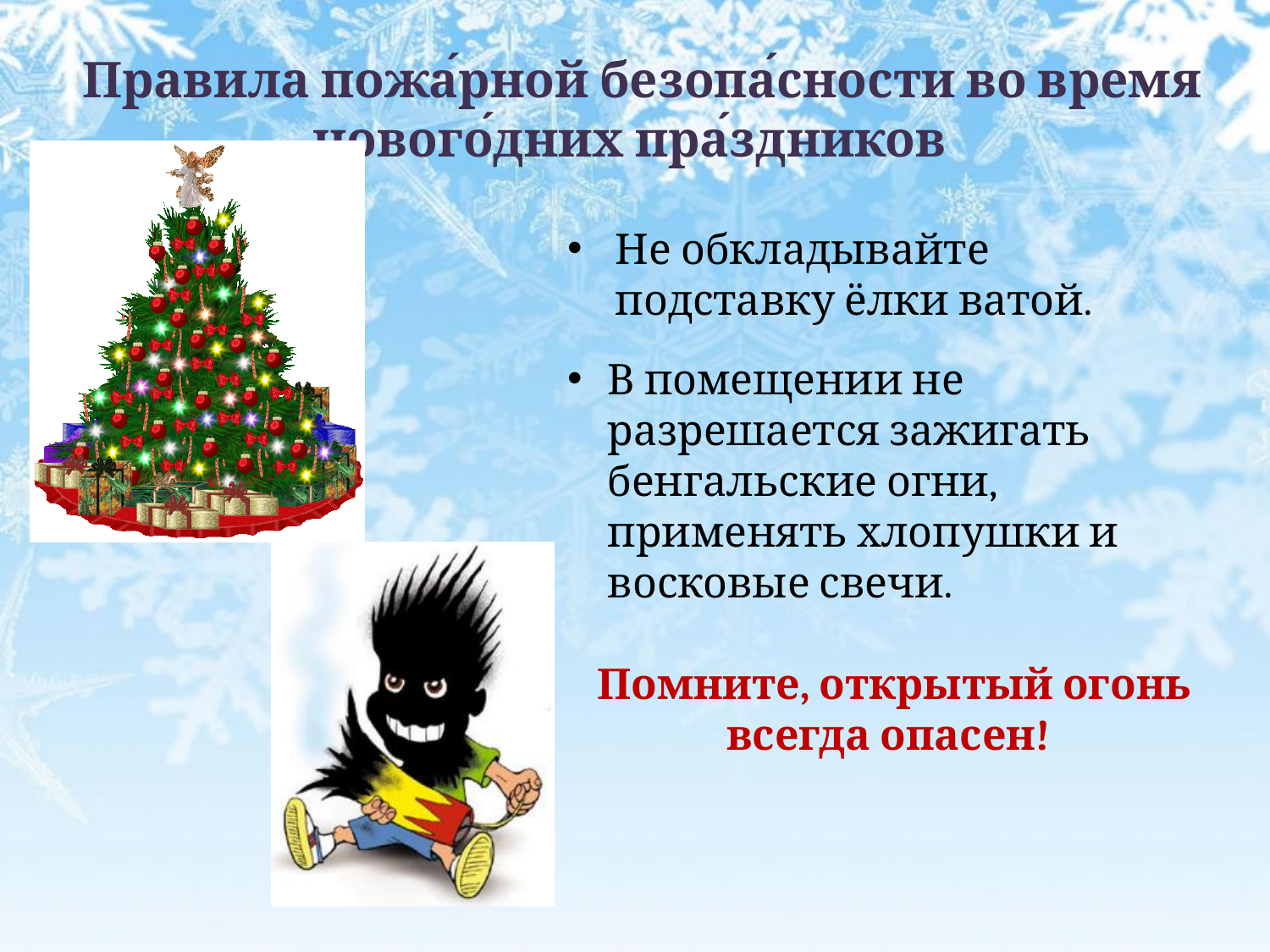

Правила пожа́рной безопа́сности во время нового́дних пра́здников

Не обкладывайте подставку ёлки ватой.
В помещении не разрешается зажигать бенгальские огни, применять хлопушки и восковые свечи.

Помните, открытый огонь всегда опасен!